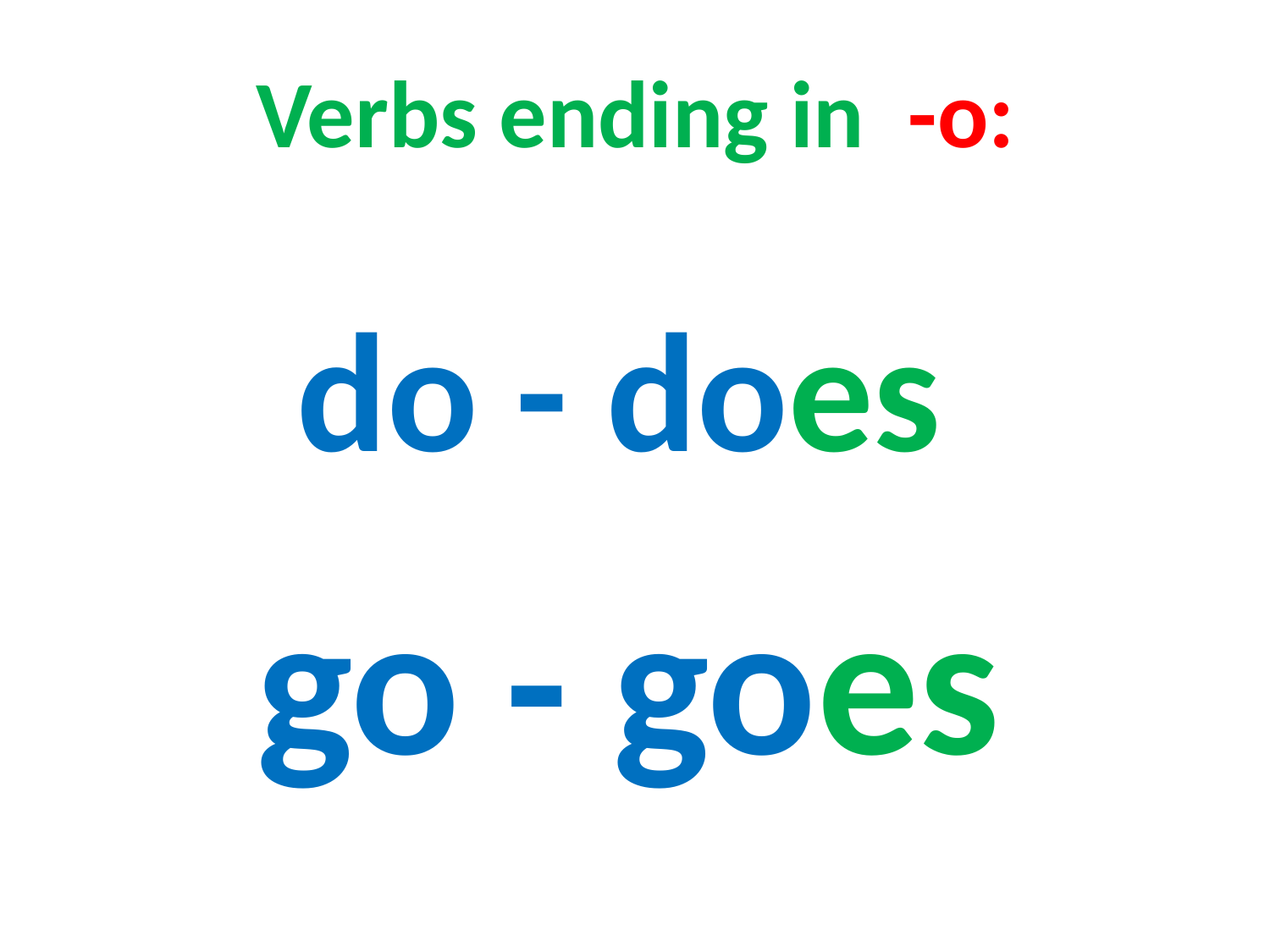

Verbs ending in  -o:
do - does
go - goes